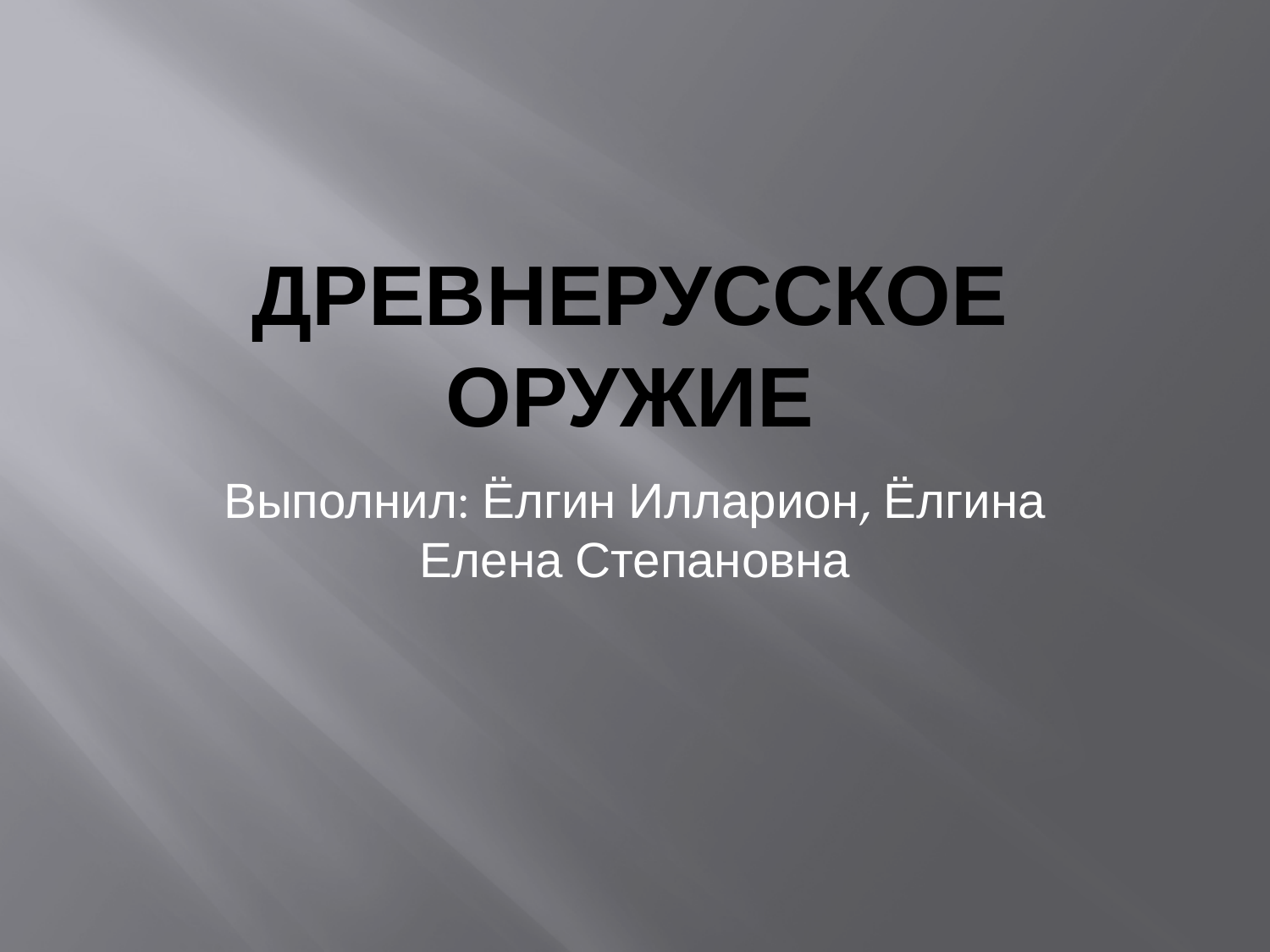

# Древнерусское оружие
Выполнил: Ёлгин Илларион, Ёлгина Елена Степановна